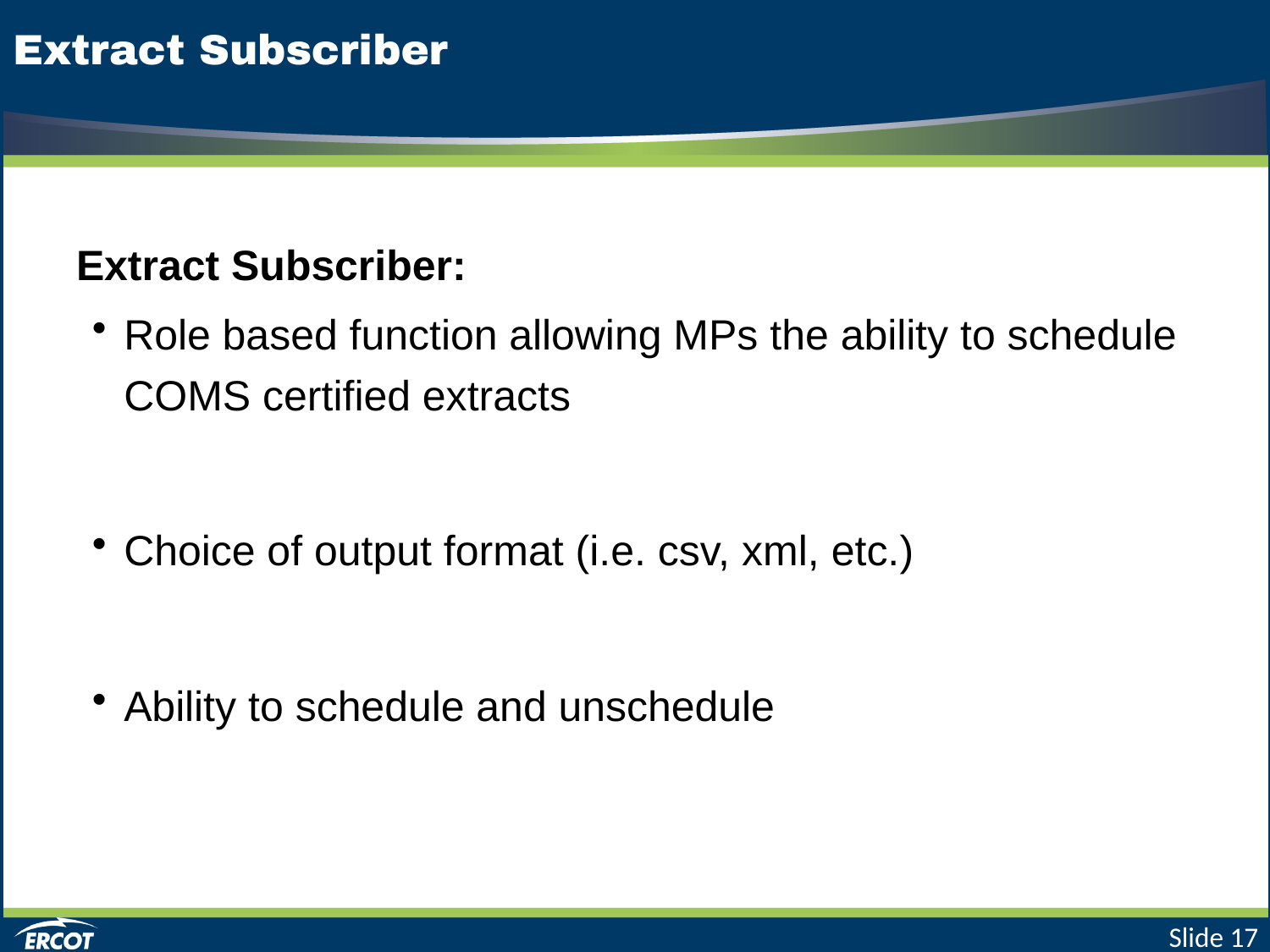

# Extract Subscriber
Extract Subscriber:
Role based function allowing MPs the ability to schedule COMS certified extracts

Choice of output format (i.e. csv, xml, etc.)

Ability to schedule and unschedule